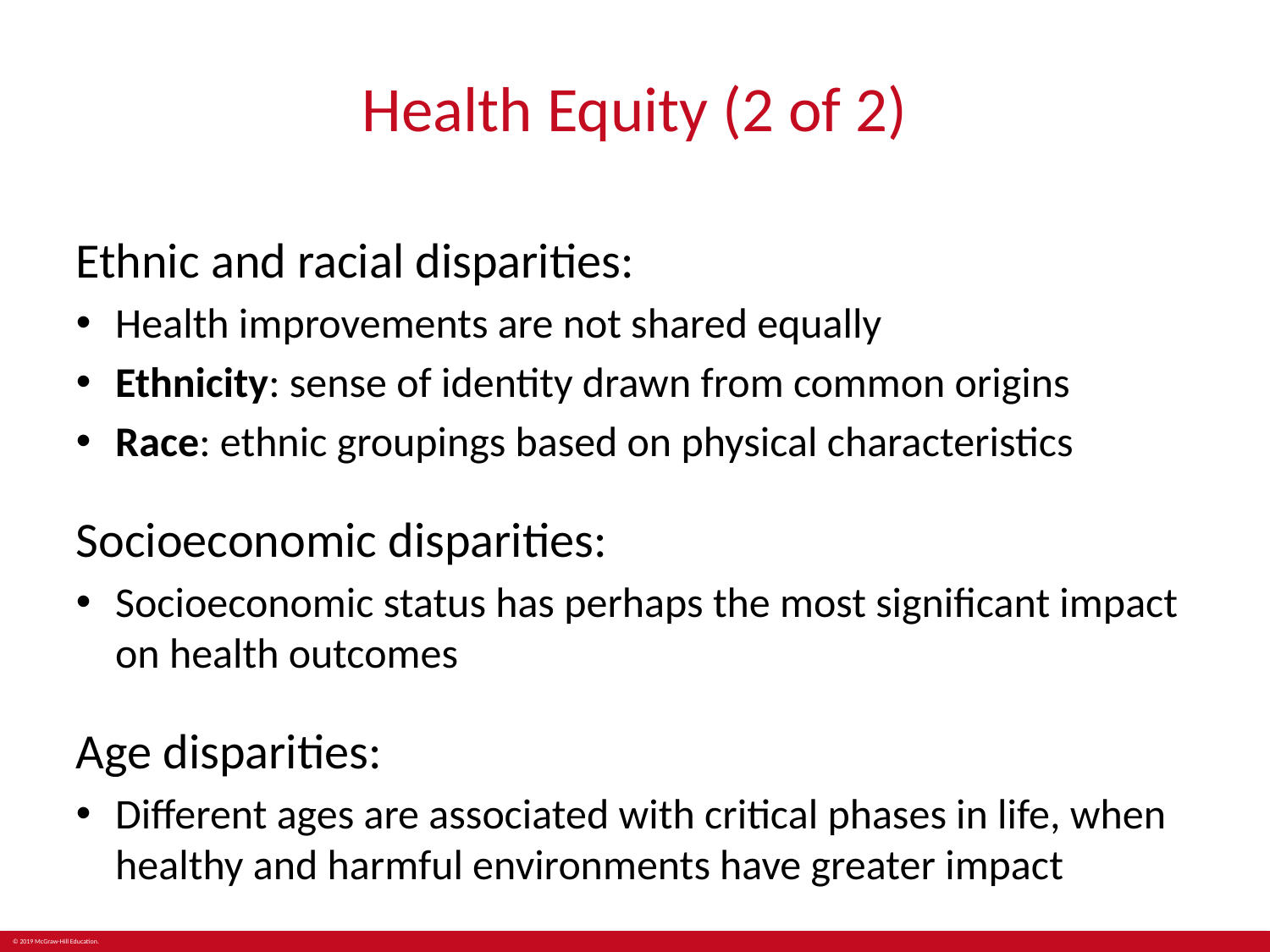

# Health Equity (2 of 2)
Ethnic and racial disparities:
Health improvements are not shared equally
Ethnicity: sense of identity drawn from common origins
Race: ethnic groupings based on physical characteristics
Socioeconomic disparities:
Socioeconomic status has perhaps the most significant impact on health outcomes
Age disparities:
Different ages are associated with critical phases in life, when healthy and harmful environments have greater impact